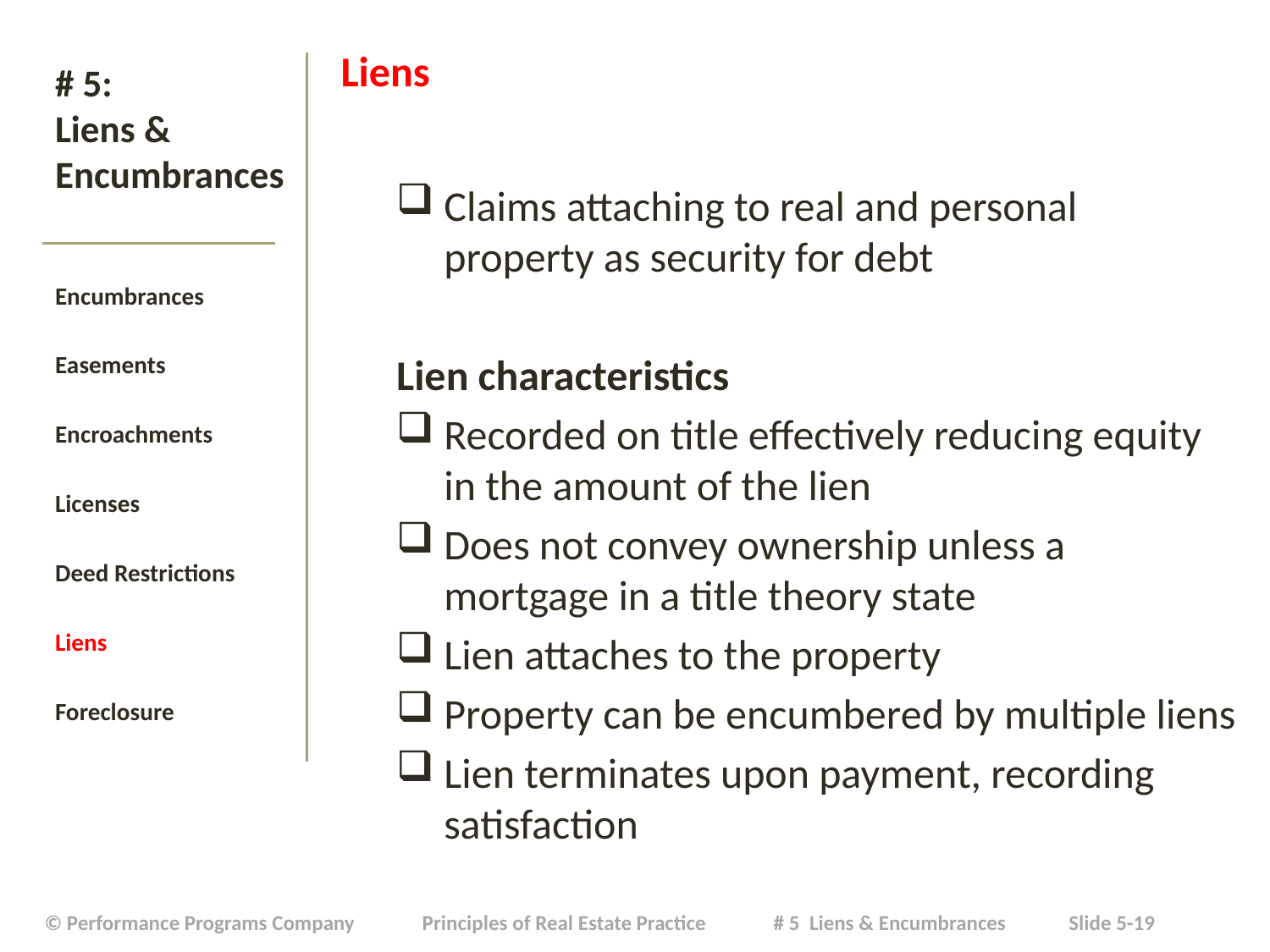

Liens

Claims attaching to real and personal property as security for debt

Lien characteristics
Recorded on title effectively reducing equity in the amount of the lien
Does not convey ownership unless a mortgage in a title theory state
Lien attaches to the property
Property can be encumbered by multiple liens
Lien terminates upon payment, recording satisfaction
# # 5: Liens & Encumbrances

Encumbrances

Easements

Encroachments

Licenses

Deed Restrictions

Liens

Foreclosure

| © Performance Programs Company Principles of Real Estate Practice # 5 Liens & Encumbrances Slide 5-19 |
| --- |